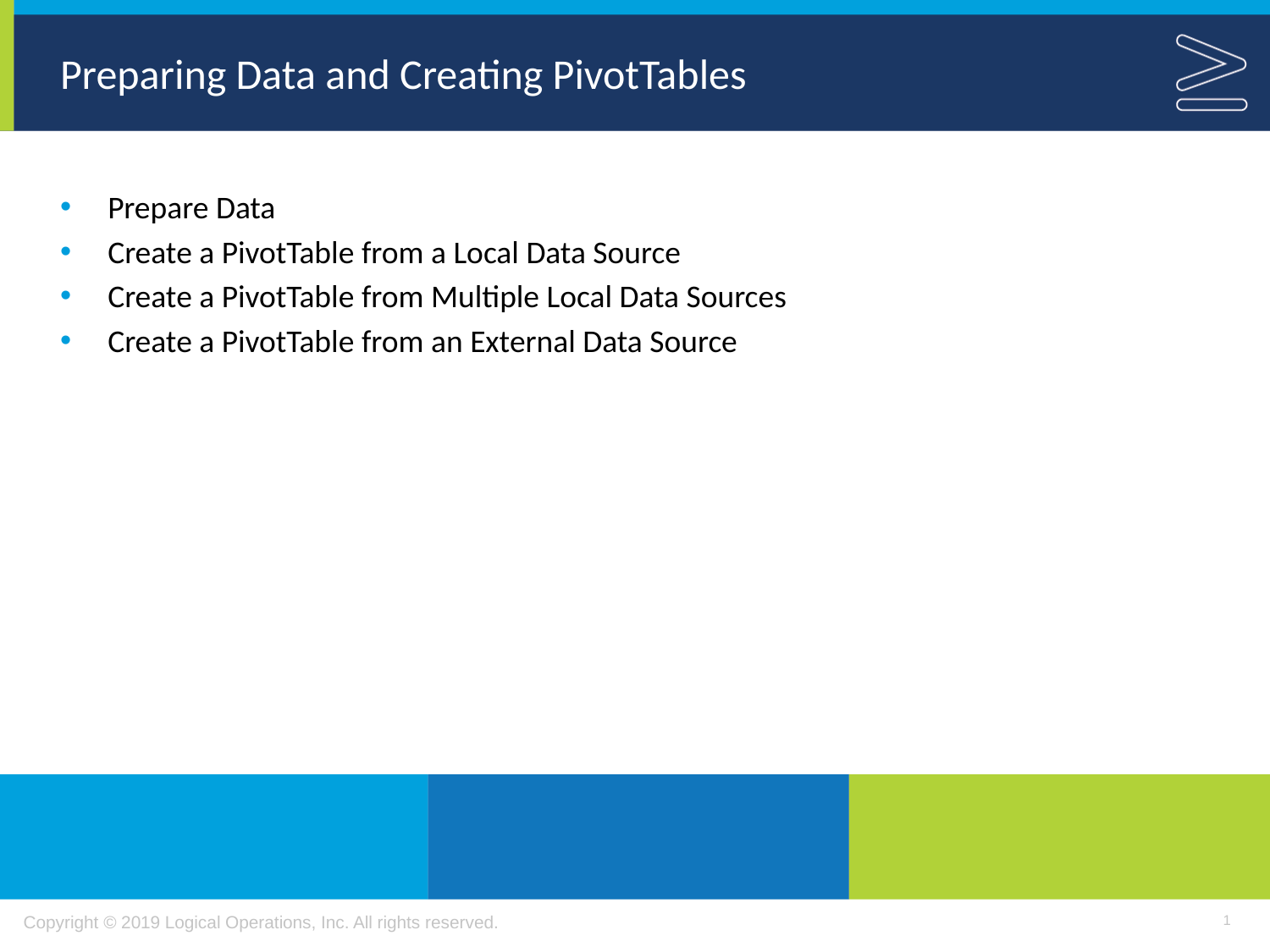

# Preparing Data and Creating PivotTables
Prepare Data
Create a PivotTable from a Local Data Source
Create a PivotTable from Multiple Local Data Sources
Create a PivotTable from an External Data Source
1